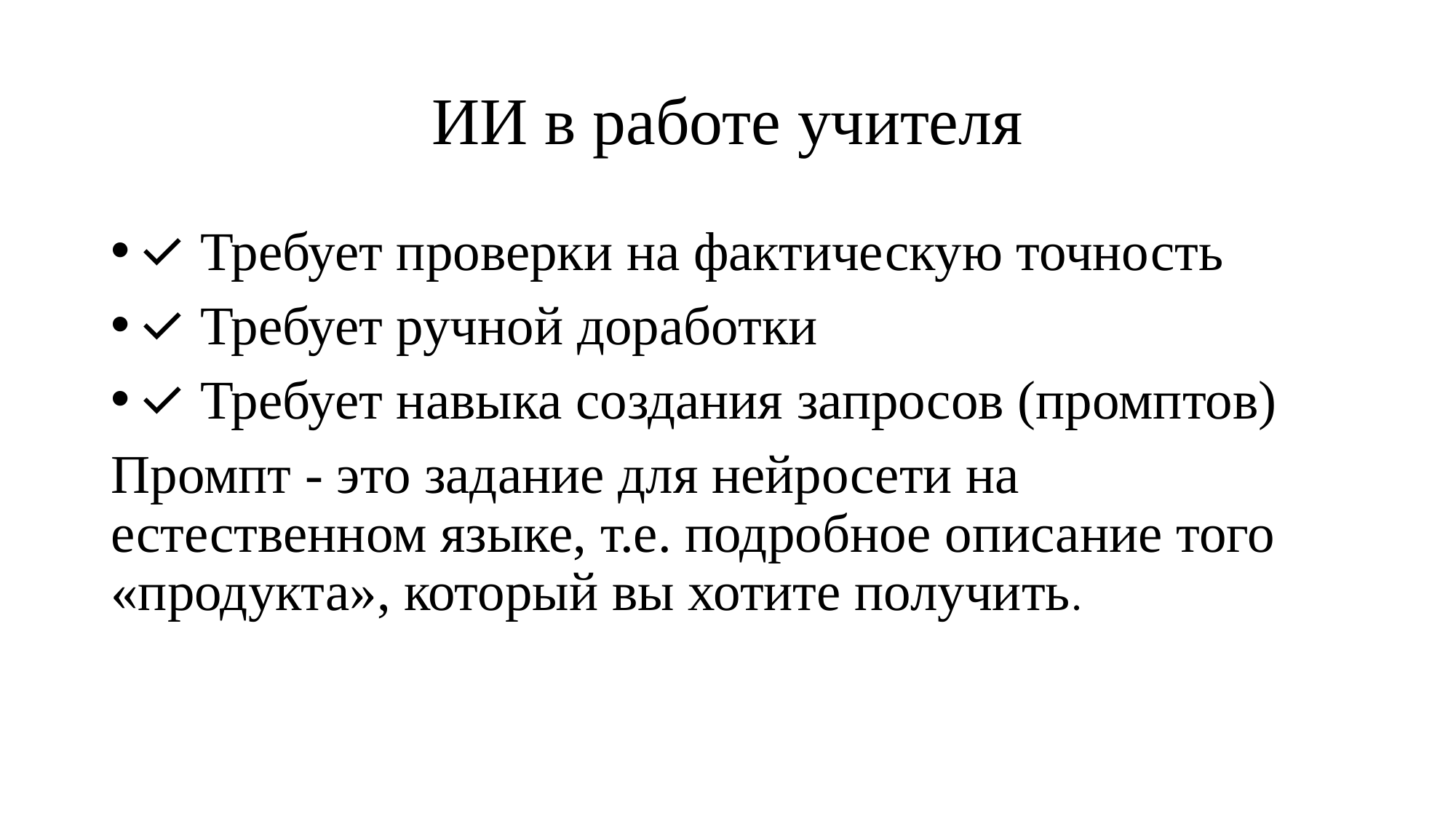

# ИИ в работе учителя
✓ Требует проверки на фактическую точность
✓ Требует ручной доработки
✓ Требует навыка создания запросов (промптов)
Промпт - это задание для нейросети на естественном языке, т.е. подробное описание того «продукта», который вы хотите получить.